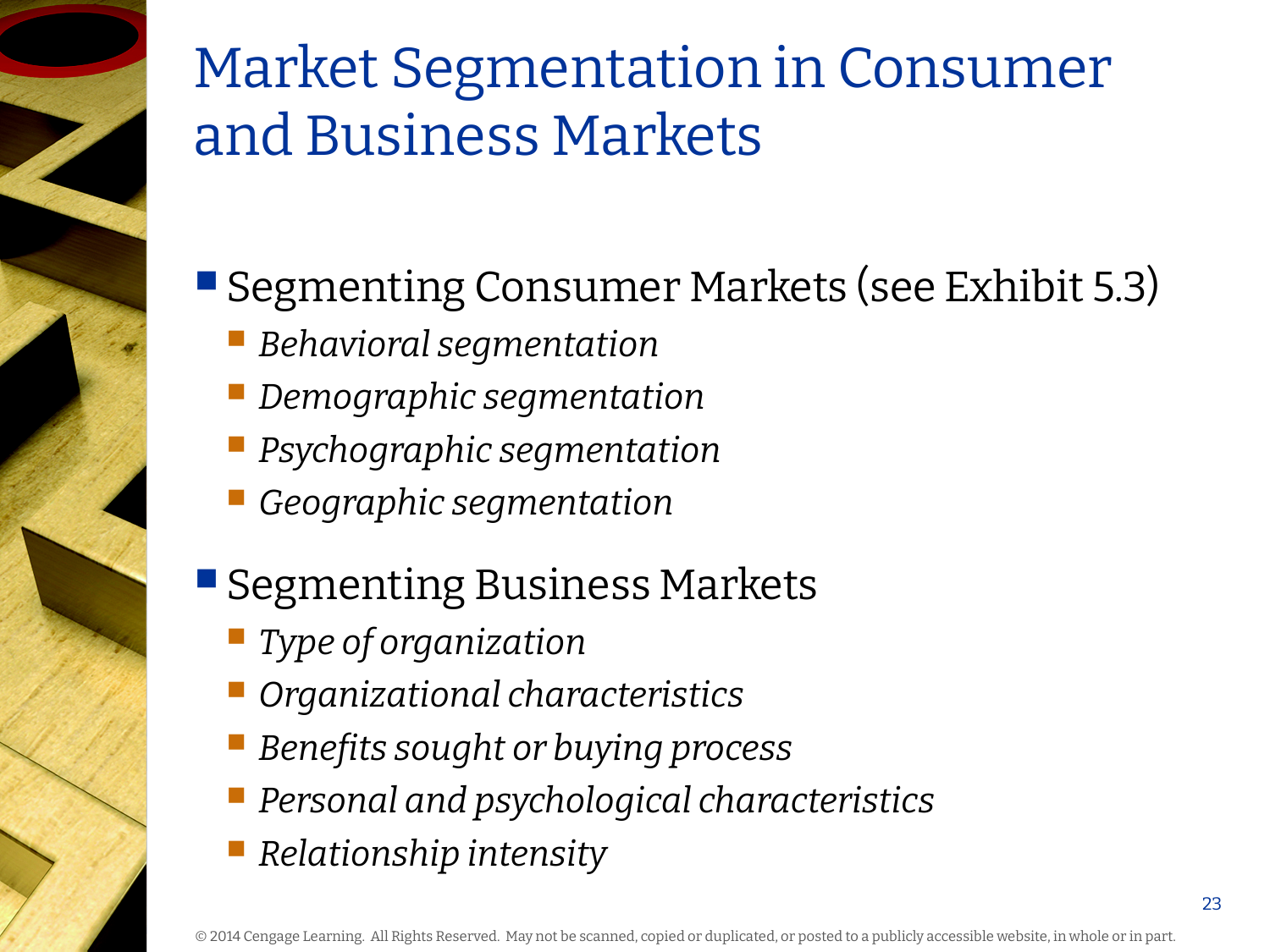

# Market Segmentation in Consumer and Business Markets

Segmenting Consumer Markets (see Exhibit 5.3)
Behavioral segmentation
Demographic segmentation
Psychographic segmentation
Geographic segmentation
Segmenting Business Markets
Type of organization
Organizational characteristics
Benefits sought or buying process
Personal and psychological characteristics
Relationship intensity
23